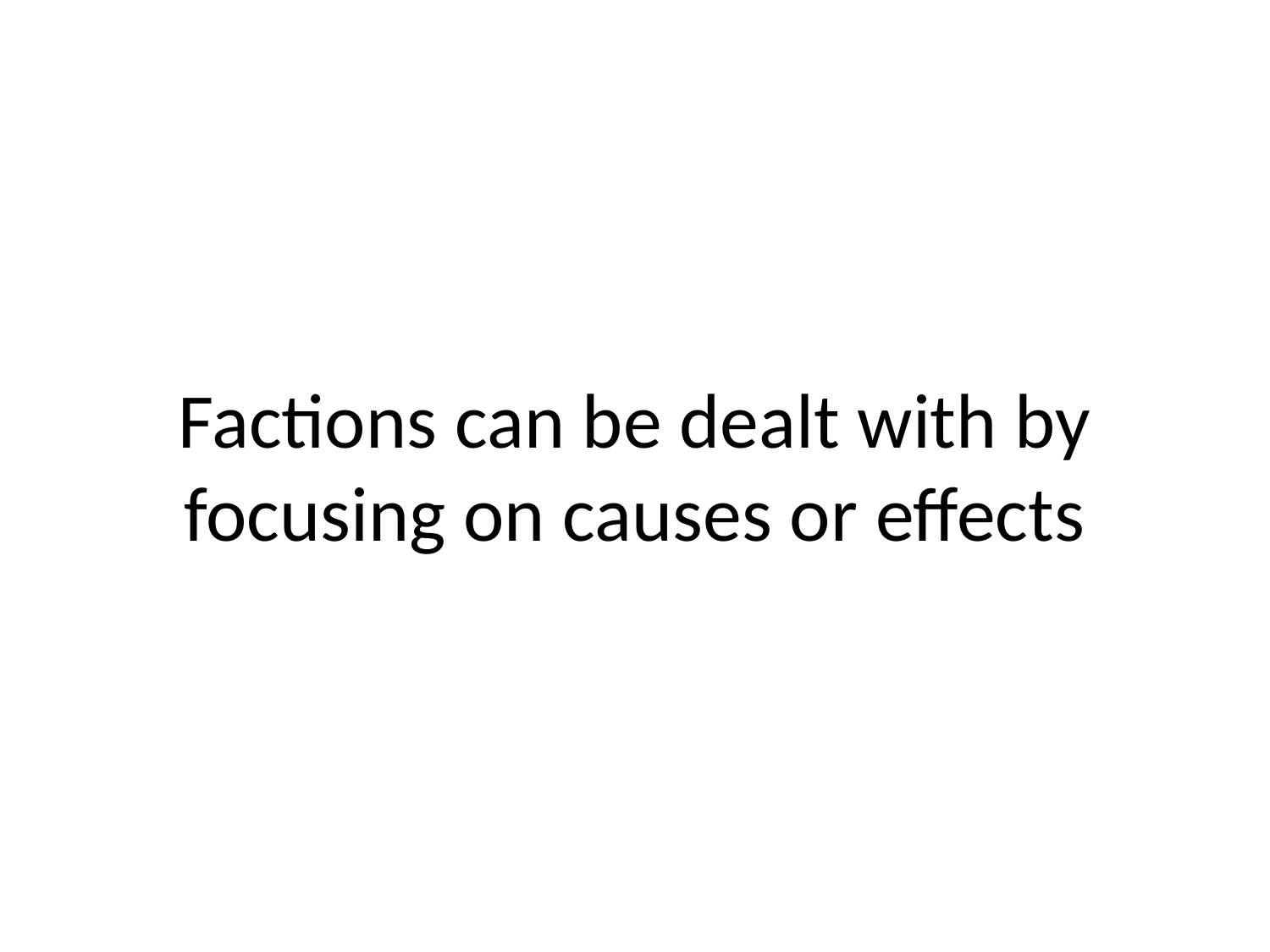

# Factions can be dealt with by focusing on causes or effects